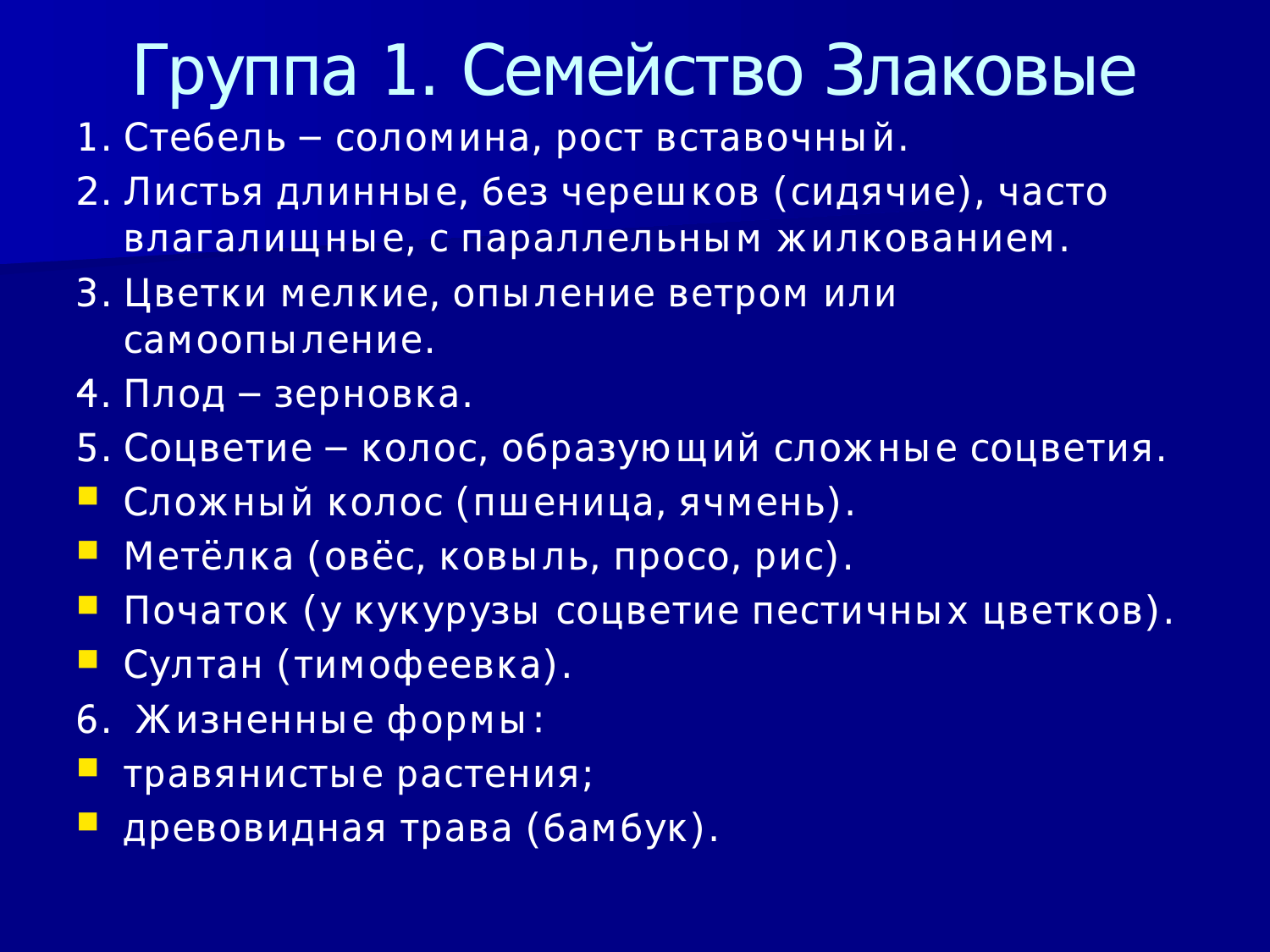

Группа 1. Семейство Злаковые
1. Стебель – соломина, рост вставочный.
2. Листья длинные, без черешков (сидячие), часто влагалищные, с параллельным жилкованием.
3. Цветки мелкие, опыление ветром или самоопыление.
4. Плод – зерновка.
5. Соцветие – колос, образующий сложные соцветия.
Сложный колос (пшеница, ячмень).
Метёлка (овёс, ковыль, просо, рис).
Початок (у кукурузы соцветие пестичных цветков).
Султан (тимофеевка).
6.  Жизненные формы:
травянистые растения;
древовидная трава (бамбук).